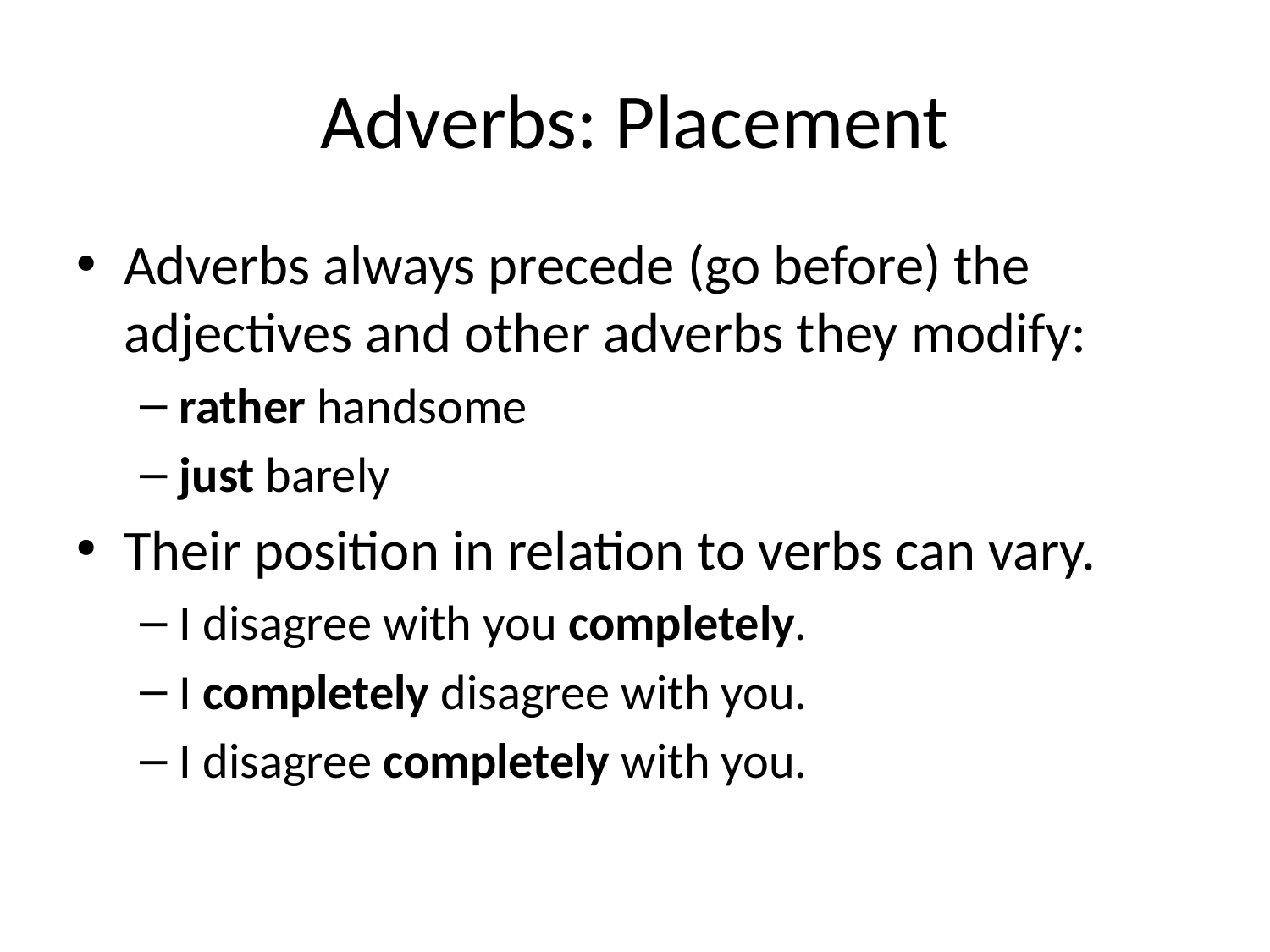

# Adverbs: Placement
Adverbs always precede (go before) the adjectives and other adverbs they modify:
rather handsome
just barely
Their position in relation to verbs can vary.
I disagree with you completely.
I completely disagree with you.
I disagree completely with you.